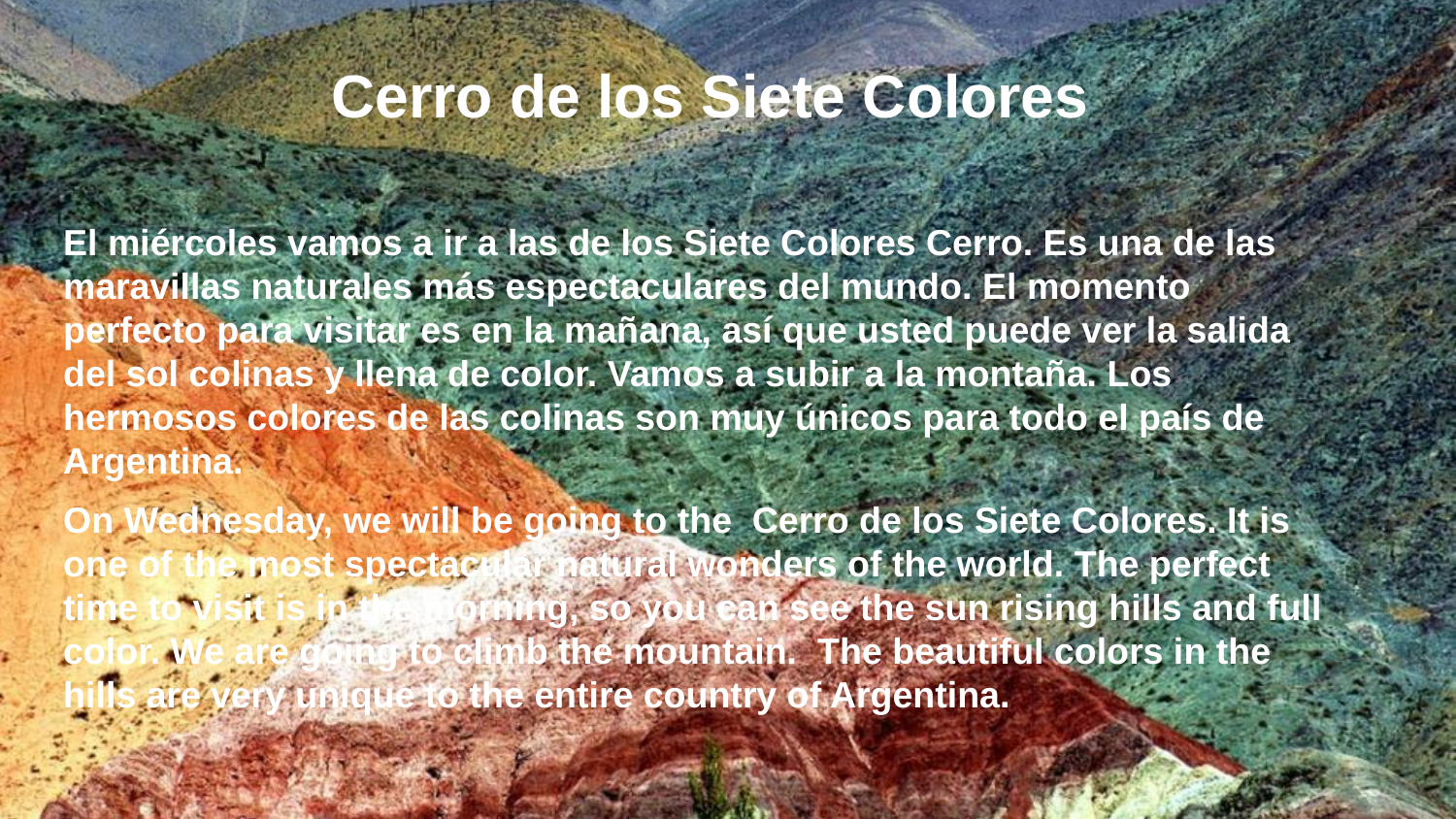

Cerro de los Siete Colores

El miércoles vamos a ir a las de los Siete Colores Cerro. Es una de las maravillas naturales más espectaculares del mundo. El momento perfecto para visitar es en la mañana, así que usted puede ver la salida del sol colinas y llena de color. Vamos a subir a la montaña. Los hermosos colores de las colinas son muy únicos para todo el país de Argentina.
On Wednesday, we will be going to the  Cerro de los Siete Colores. It is one of the most spectacular natural wonders of the world. The perfect time to visit is in the morning, so you can see the sun rising hills and full color. We are going to climb the mountain.  The beautiful colors in the hills are very unique to the entire country of Argentina.

#